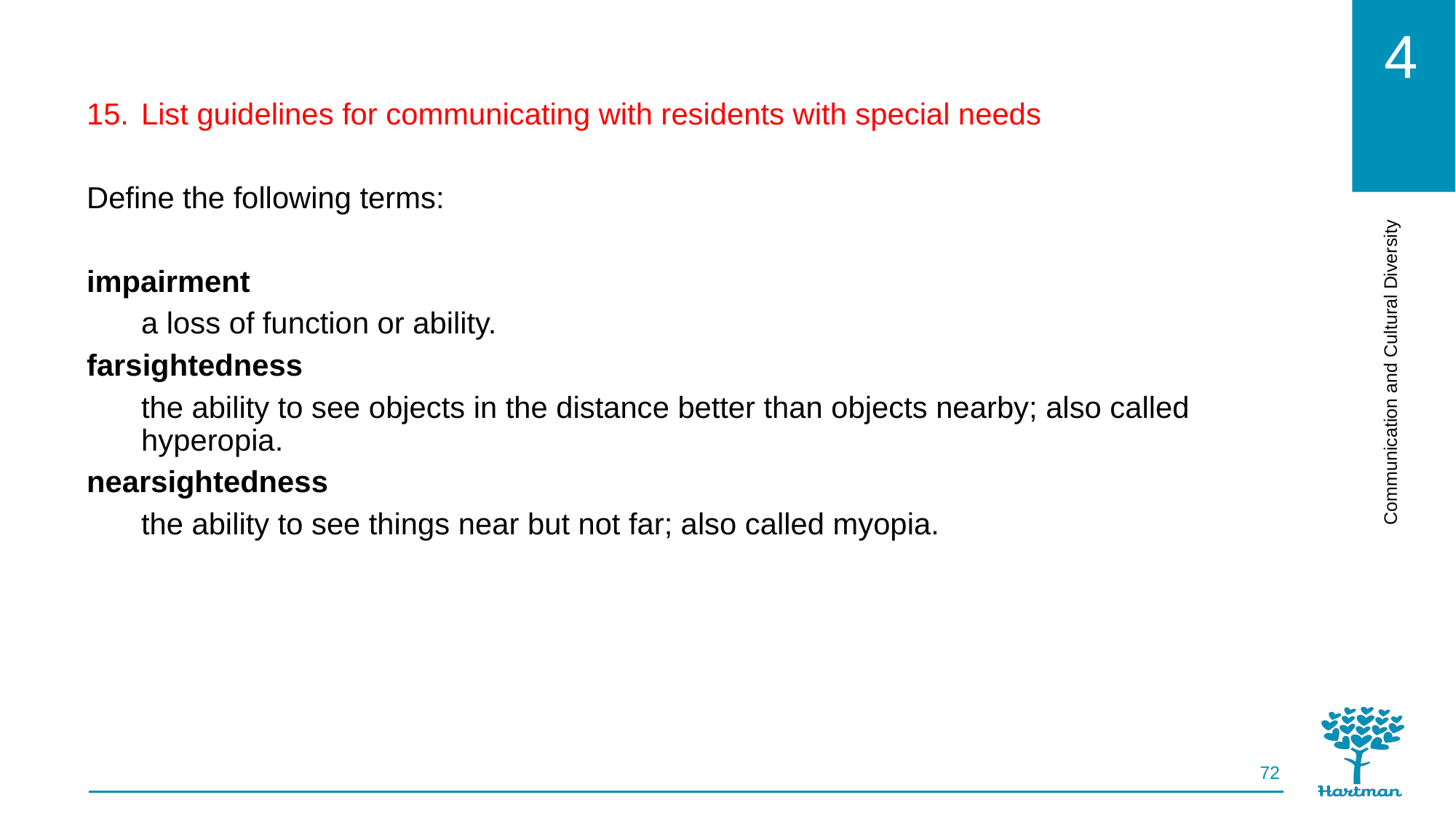

List guidelines for communicating with residents with special needs

Define the following terms:

impairment
a loss of function or ability.
farsightedness
the ability to see objects in the distance better than objects nearby; also called hyperopia.
nearsightedness
the ability to see things near but not far; also called myopia.

72